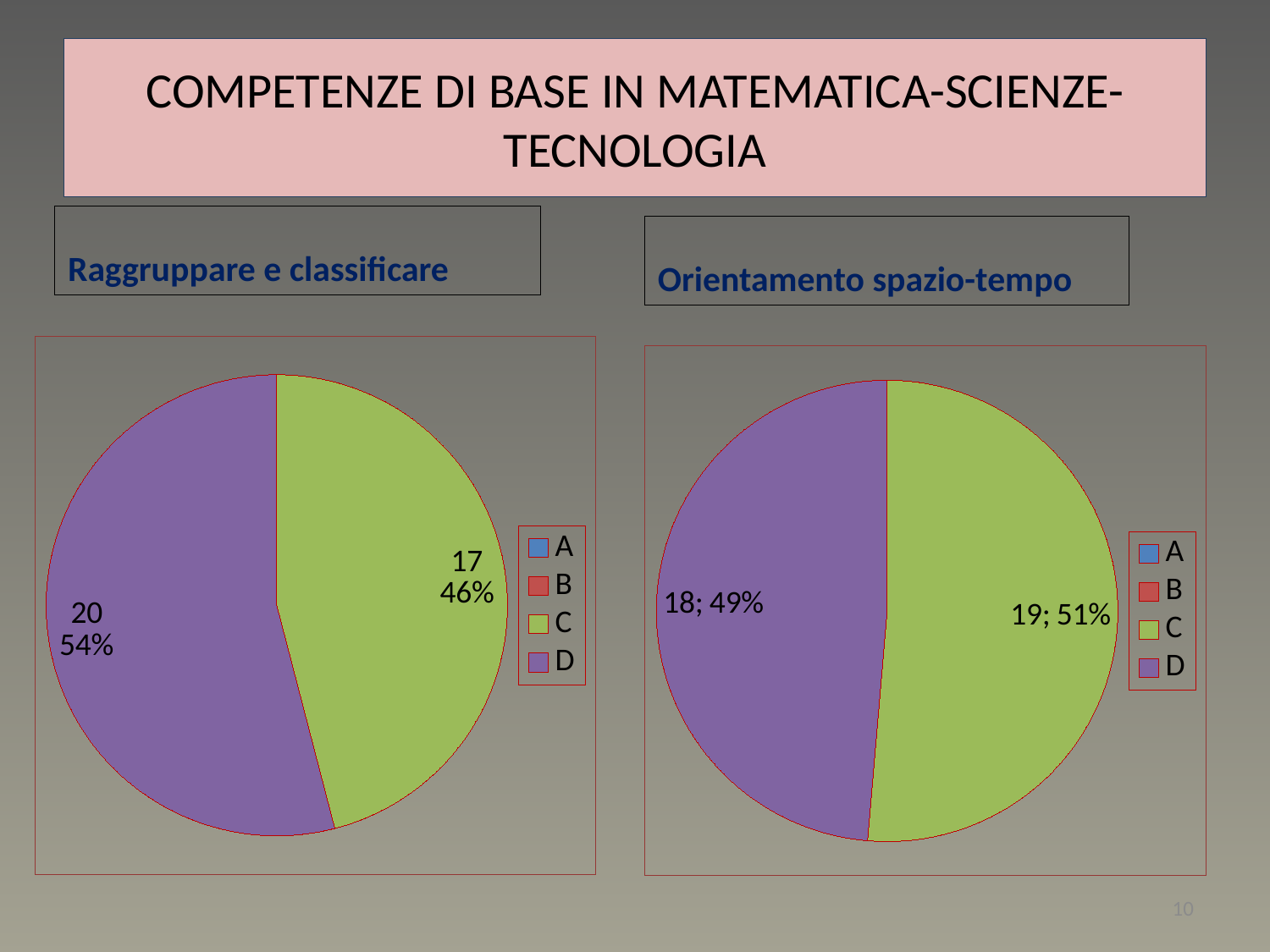

# COMPETENZE DI BASE IN MATEMATICA-SCIENZE-TECNOLOGIA
Raggruppare e classificare
Orientamento spazio-tempo

### Chart

| Category | Colonna1 |
|---|---|
| A | 0.0 |
| B | 0.0 |
| C | 17.0 |
| D | 20.0 |

### Chart

| Category | Colonna1 |
|---|---|
| A | 0.0 |
| B | 0.0 |
| C | 19.0 |
| D | 18.0 |
10